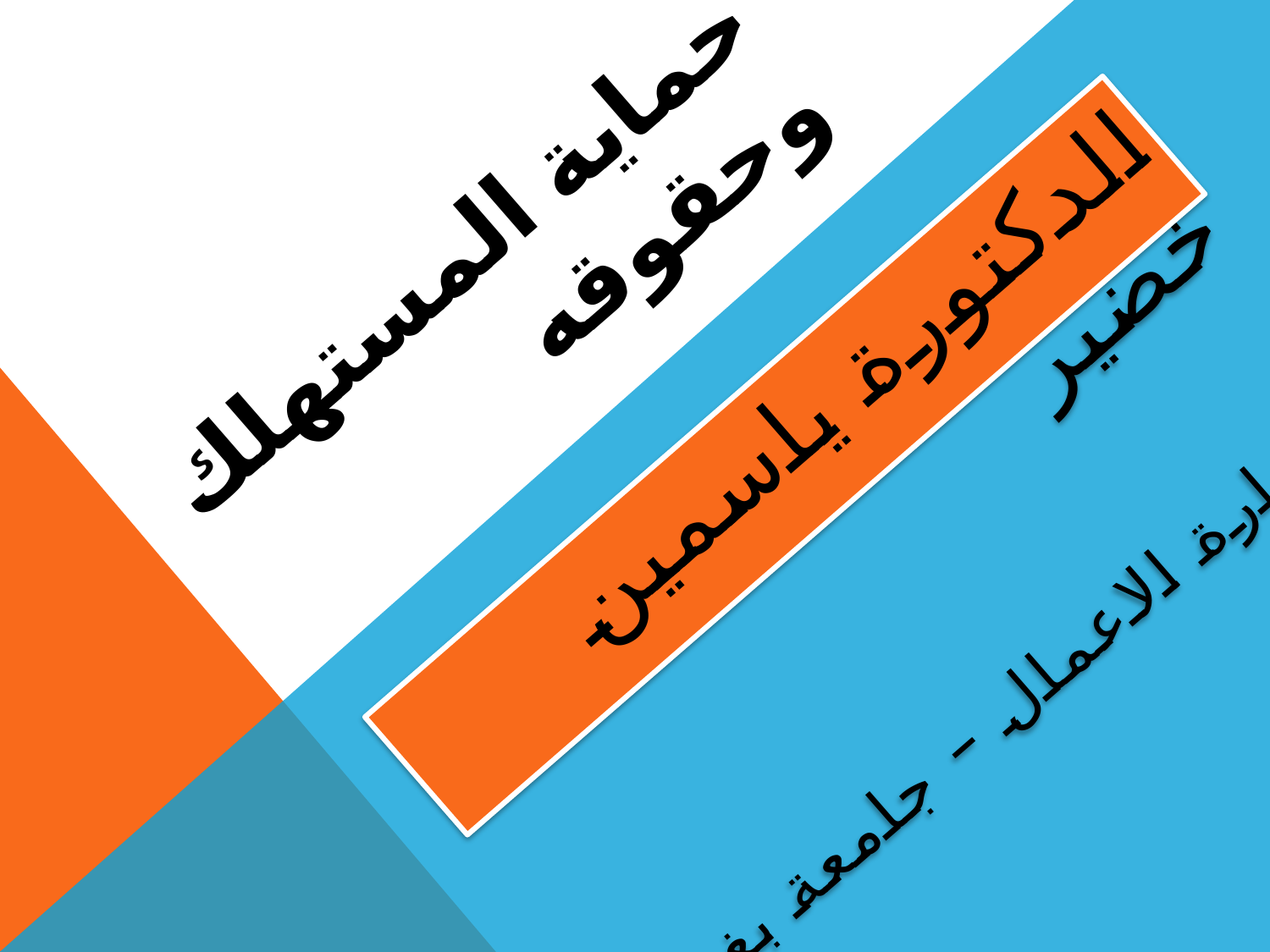

# حماية المستهلك وحقوقه
الدكتورة ياسمين خضير

   ادارة الاعمال – جامعة بغداد